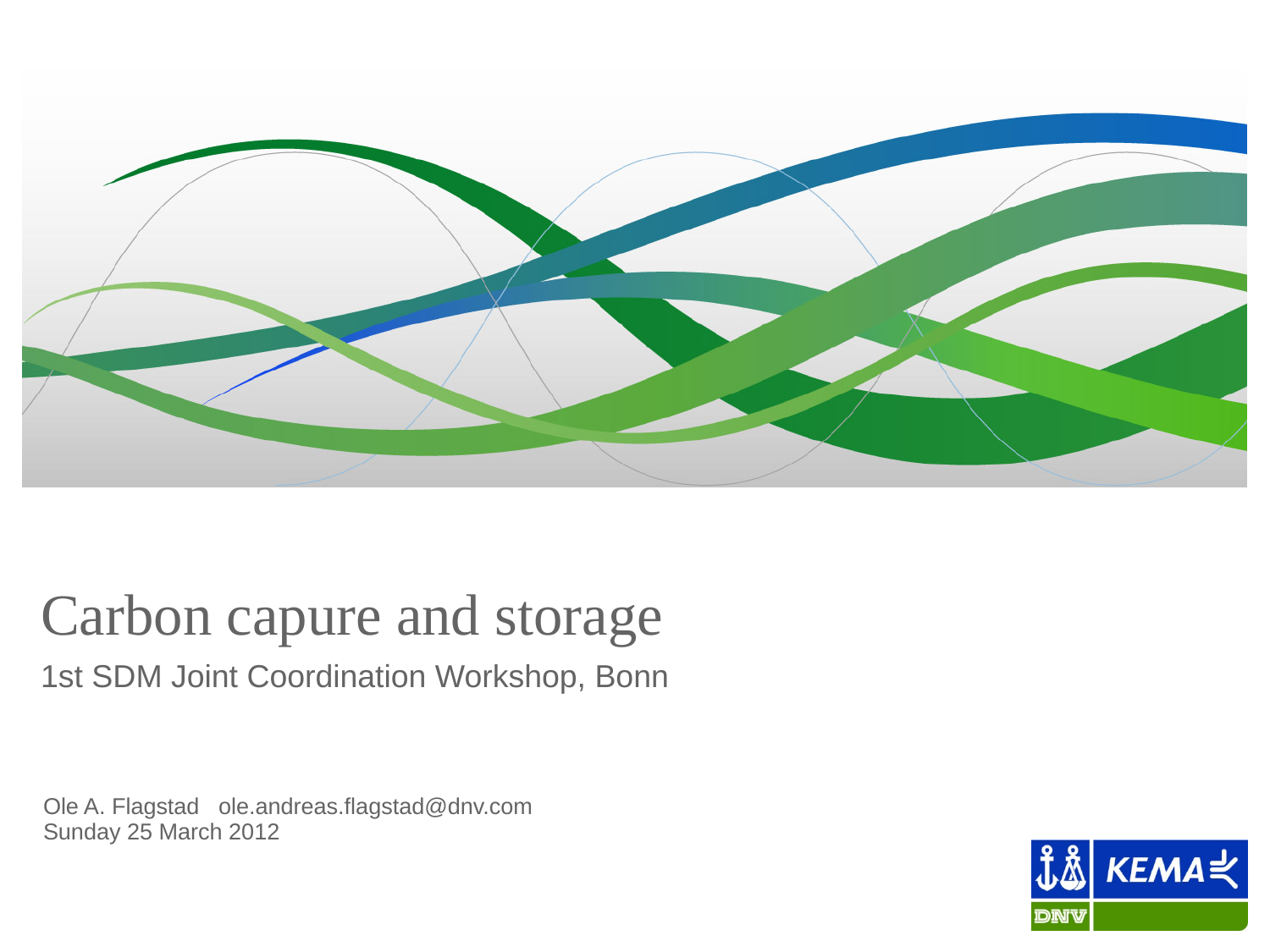

# Carbon capure and storage
1st SDM Joint Coordination Workshop, Bonn